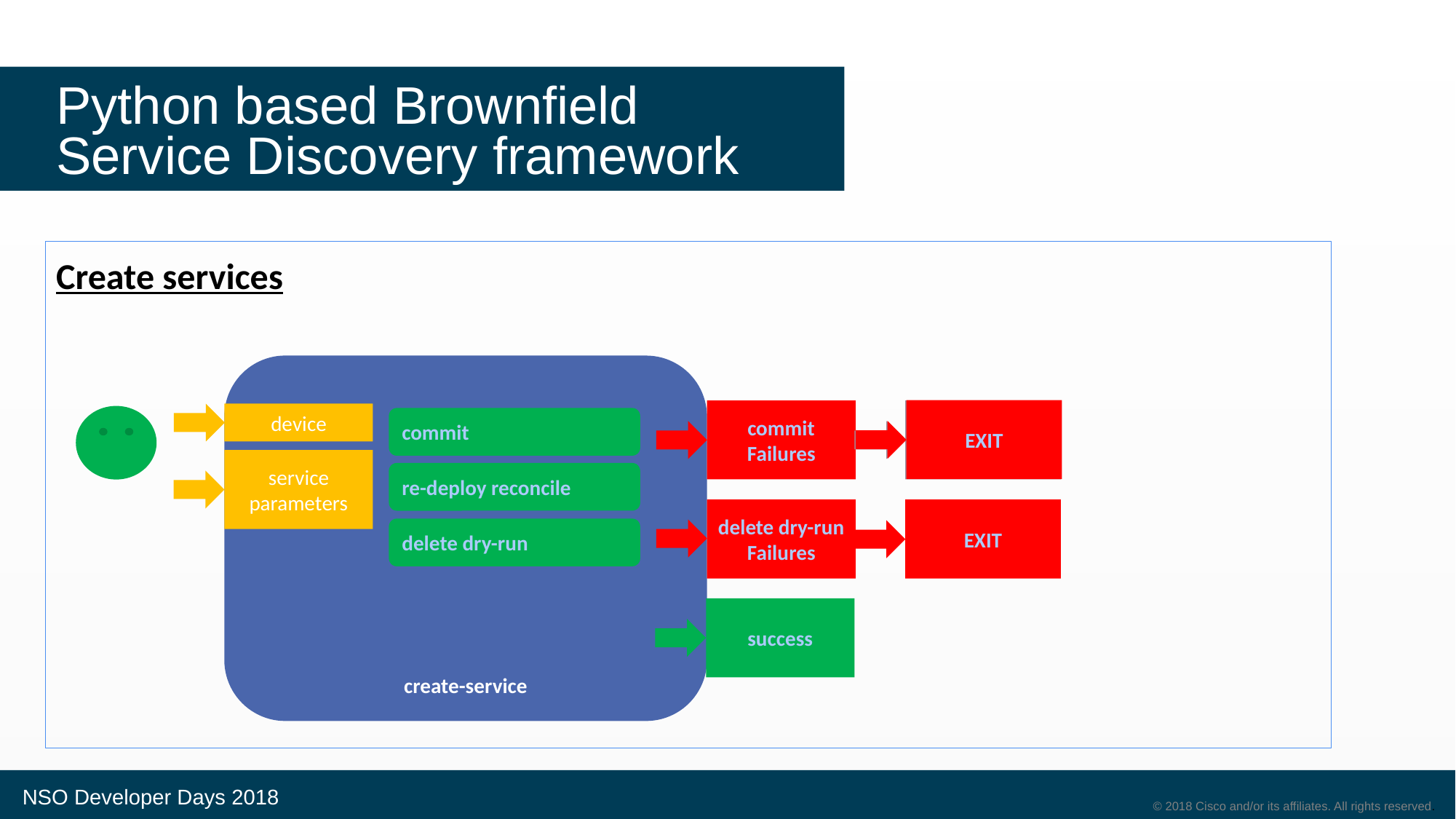

# Python based Brownfield Service Discovery framework
Create services

create-service
EXIT
commit Failures
Go To Step1

device

commit

service parameters
re-deploy reconcile

EXIT
delete dry-run Failures
delete dry-run

success